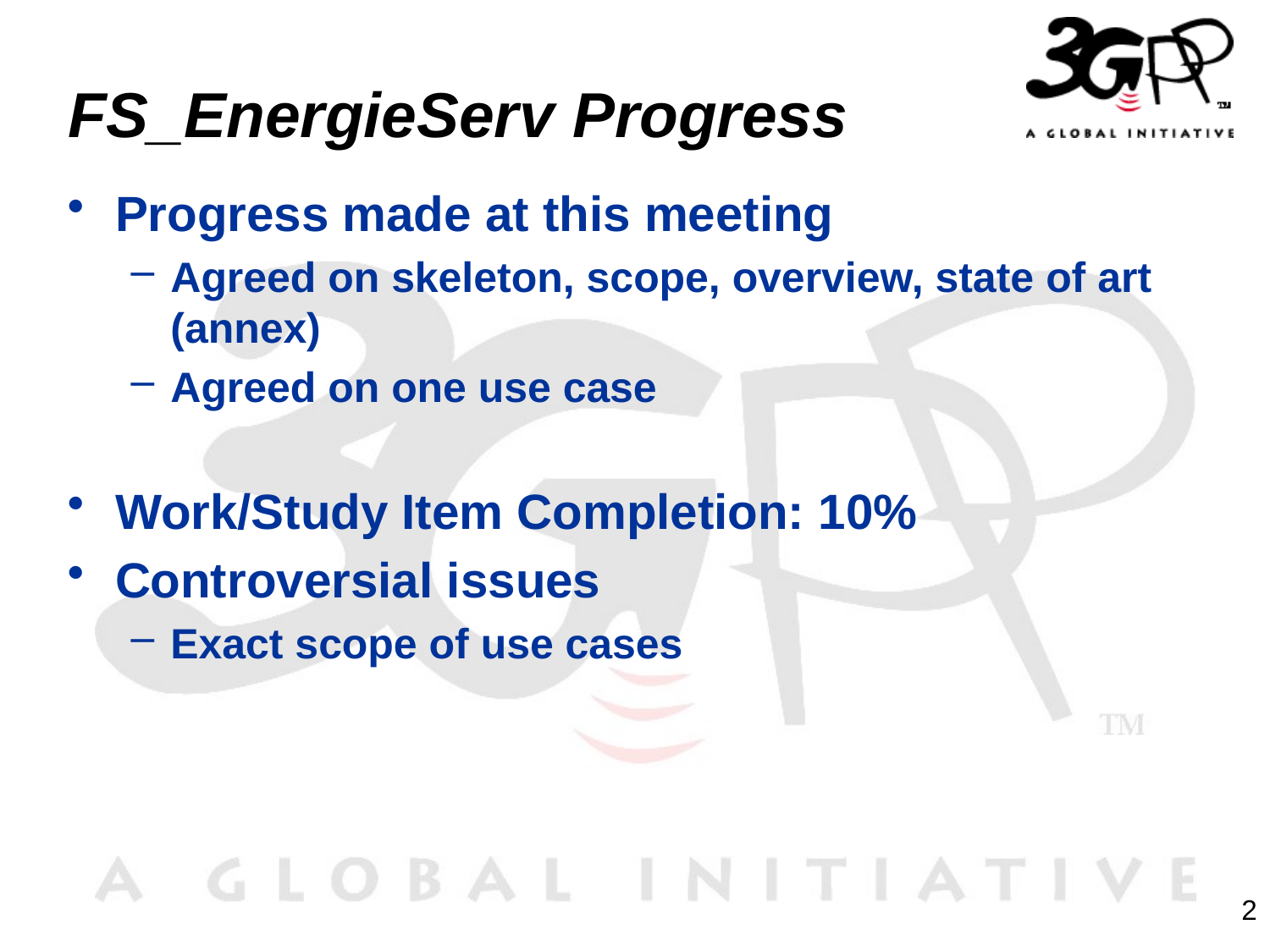

# FS_EnergieServ Progress
Progress made at this meeting
Agreed on skeleton, scope, overview, state of art (annex)
Agreed on one use case

Work/Study Item Completion: 10%
Controversial issues
Exact scope of use cases

2